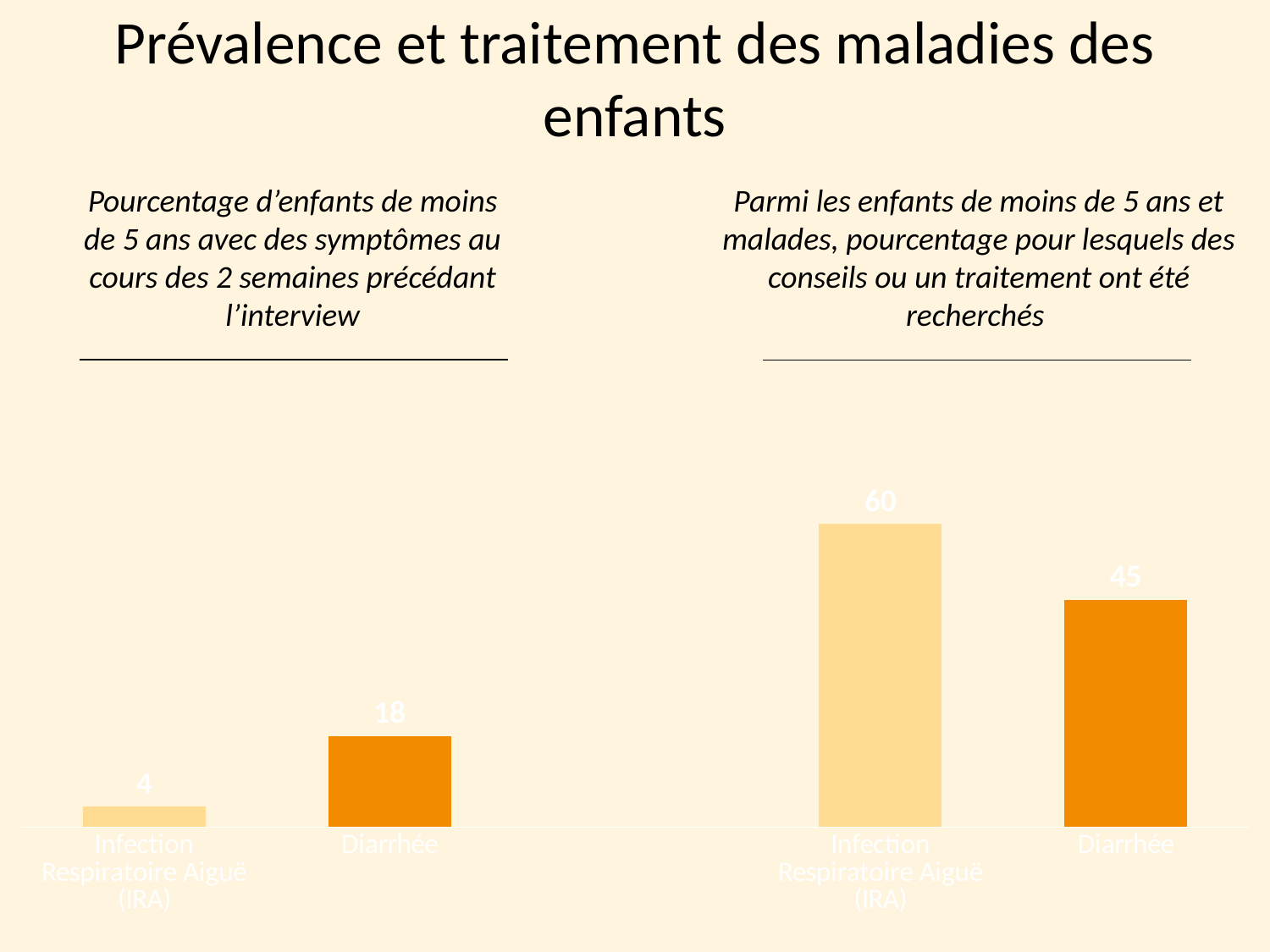

# Prévalence et traitement des maladies des enfants
Pourcentage d’enfants de moins de 5 ans avec des symptômes au cours des 2 semaines précédant l’interview
Parmi les enfants de moins de 5 ans et malades, pourcentage pour lesquels des conseils ou un traitement ont été recherchés

### Chart

| Category | Series 1 |
|---|---|
| Infection Respiratoire Aiguë (IRA) | 4.0 |
| Diarrhée | 18.0 |
|  | None |
| Infection Respiratoire Aiguë (IRA) | 60.0 |
| Diarrhée | 45.0 |